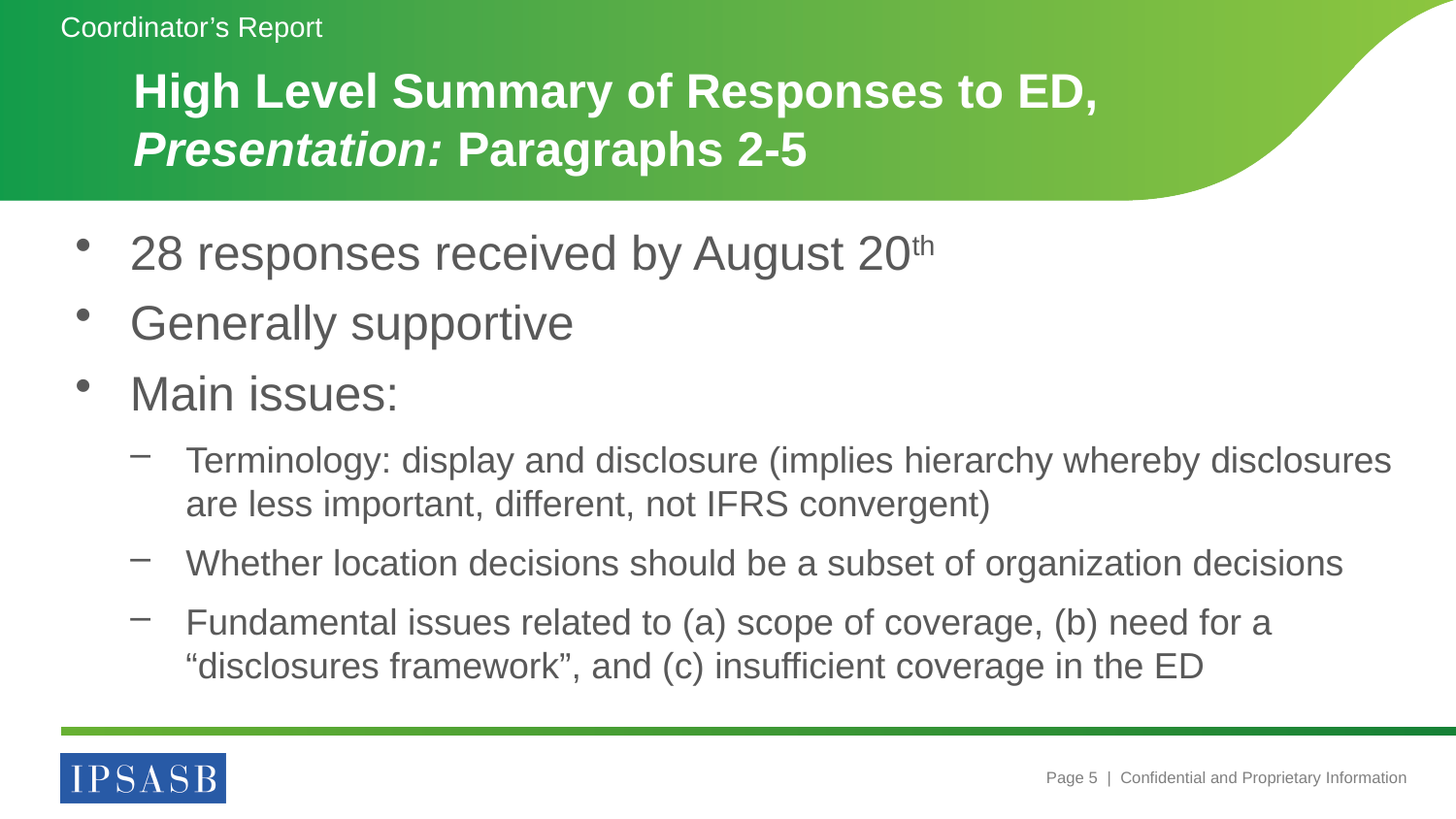

Coordinator’s Report

# High Level Summary of Responses to ED, Presentation: Paragraphs 2-5
28 responses received by August 20th
Generally supportive
Main issues:
Terminology: display and disclosure (implies hierarchy whereby disclosures are less important, different, not IFRS convergent)
Whether location decisions should be a subset of organization decisions
Fundamental issues related to (a) scope of coverage, (b) need for a “disclosures framework”, and (c) insufficient coverage in the ED